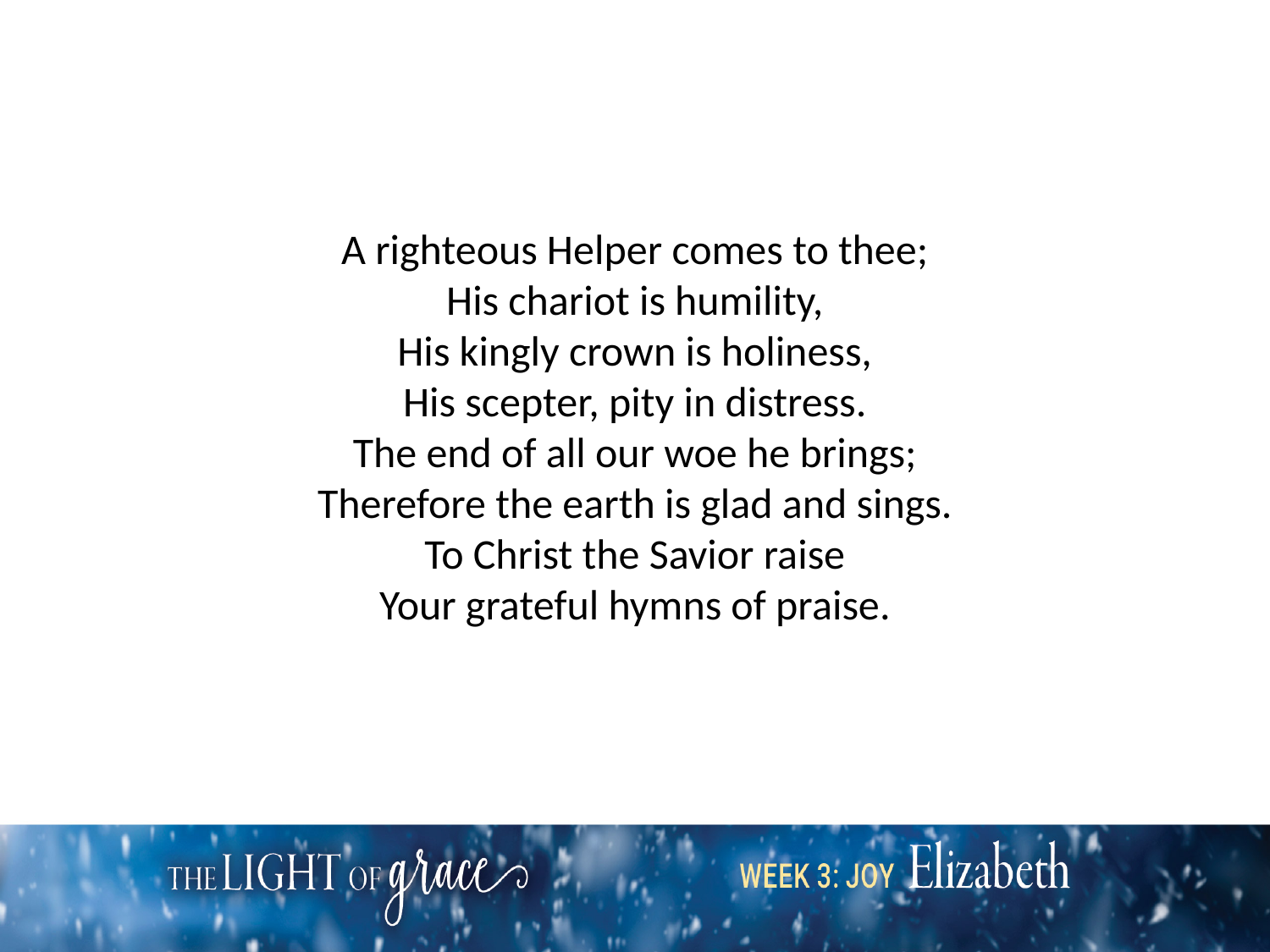

A righteous Helper comes to thee;
His chariot is humility,
His kingly crown is holiness,
His scepter, pity in distress.
The end of all our woe he brings;
Therefore the earth is glad and sings.
To Christ the Savior raise
Your grateful hymns of praise.